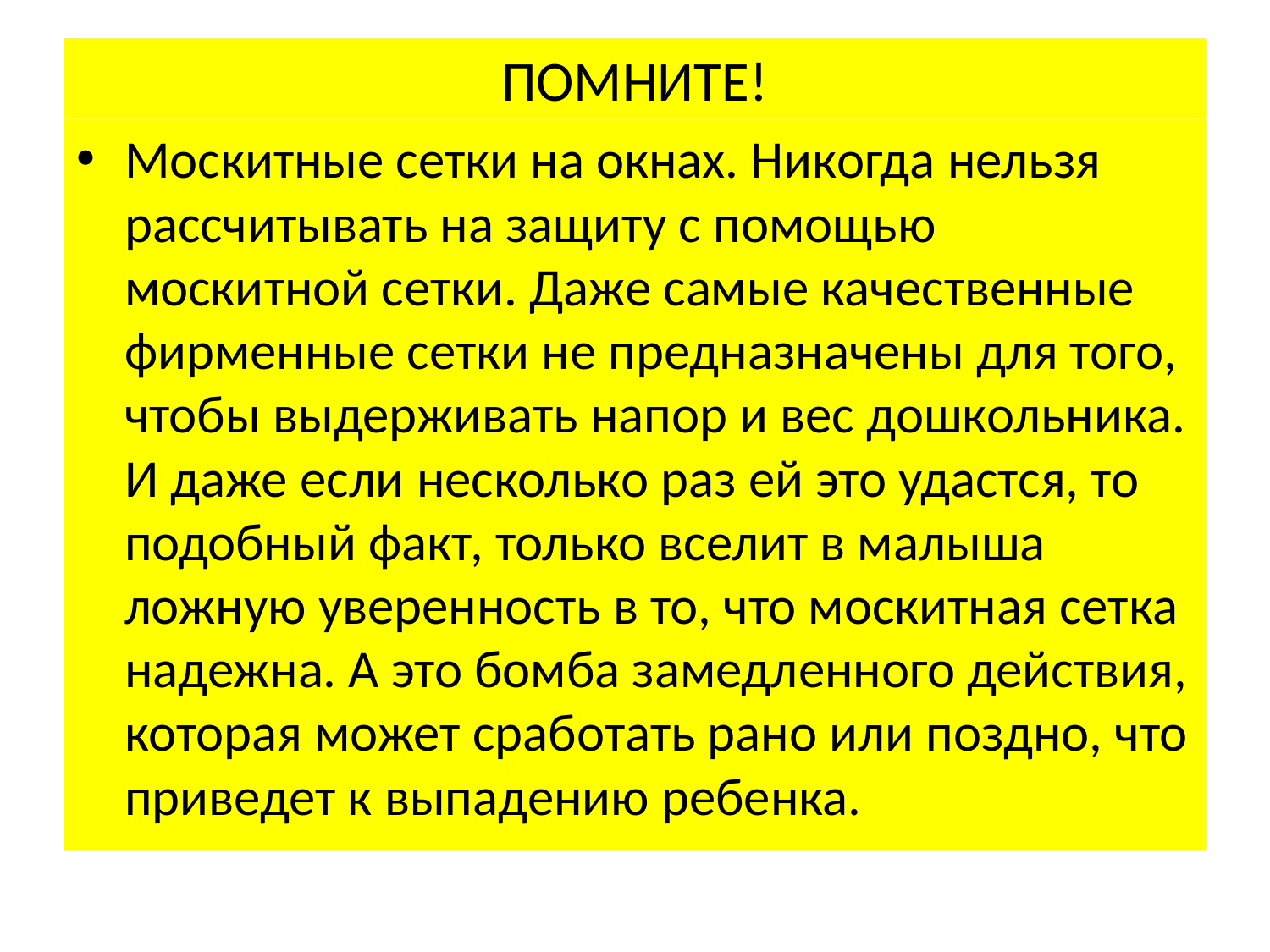

# ПОМНИТЕ!
Москитные сетки на окнах. Никогда нельзя рассчитывать на защиту с помощью москитной сетки. Даже самые качественные фирменные сетки не предназначены для того, чтобы выдерживать напор и вес дошкольника. И даже если несколько раз ей это удастся, то подобный факт, только вселит в малыша ложную уверенность в то, что москитная сетка надежна. А это бомба замедленного действия, которая может сработать рано или поздно, что приведет к выпадению ребенка.